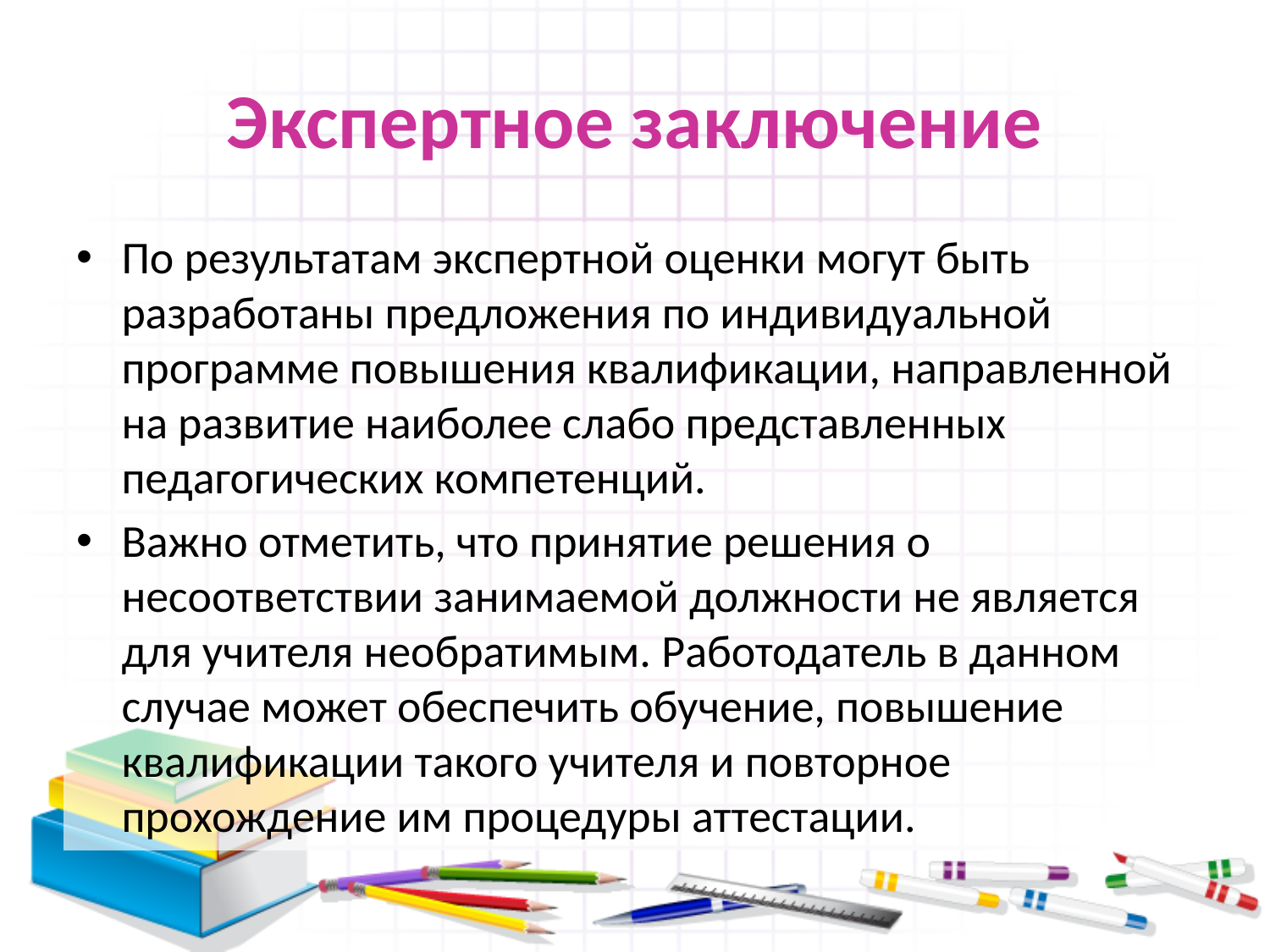

# Экспертное заключение
По результатам экспертной оценки могут быть разработаны предложения по индивидуальной программе повышения квалификации, направленной на развитие наиболее слабо представленных педагогических компетенций.
Важно отметить, что принятие решения о несоответствии занимаемой должности не является для учителя необратимым. Работодатель в данном случае может обеспечить обучение, повышение квалификации такого учителя и повторное прохождение им процедуры аттестации.